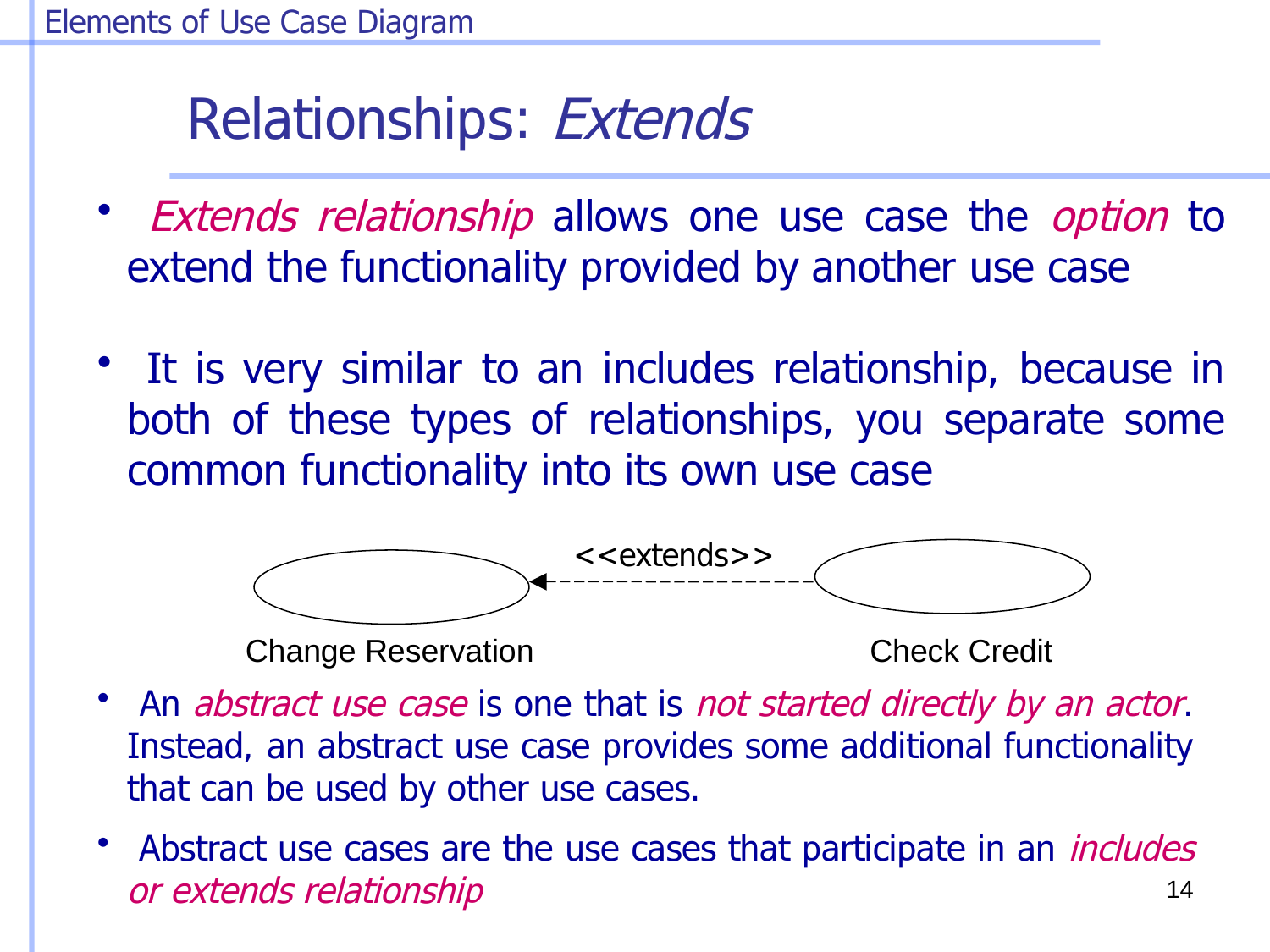

Elements of Use Case Diagram

Relationships: Extends

 Extends relationship allows one use case the option to extend the functionality provided by another use case

 It is very similar to an includes relationship, because in both of these types of relationships, you separate some common functionality into its own use case
<<extends>>

Change Reservation
Check Credit
 An abstract use case is one that is not started directly by an actor. Instead, an abstract use case provides some additional functionality that can be used by other use cases.
 Abstract use cases are the use cases that participate in an includes or extends relationship

14